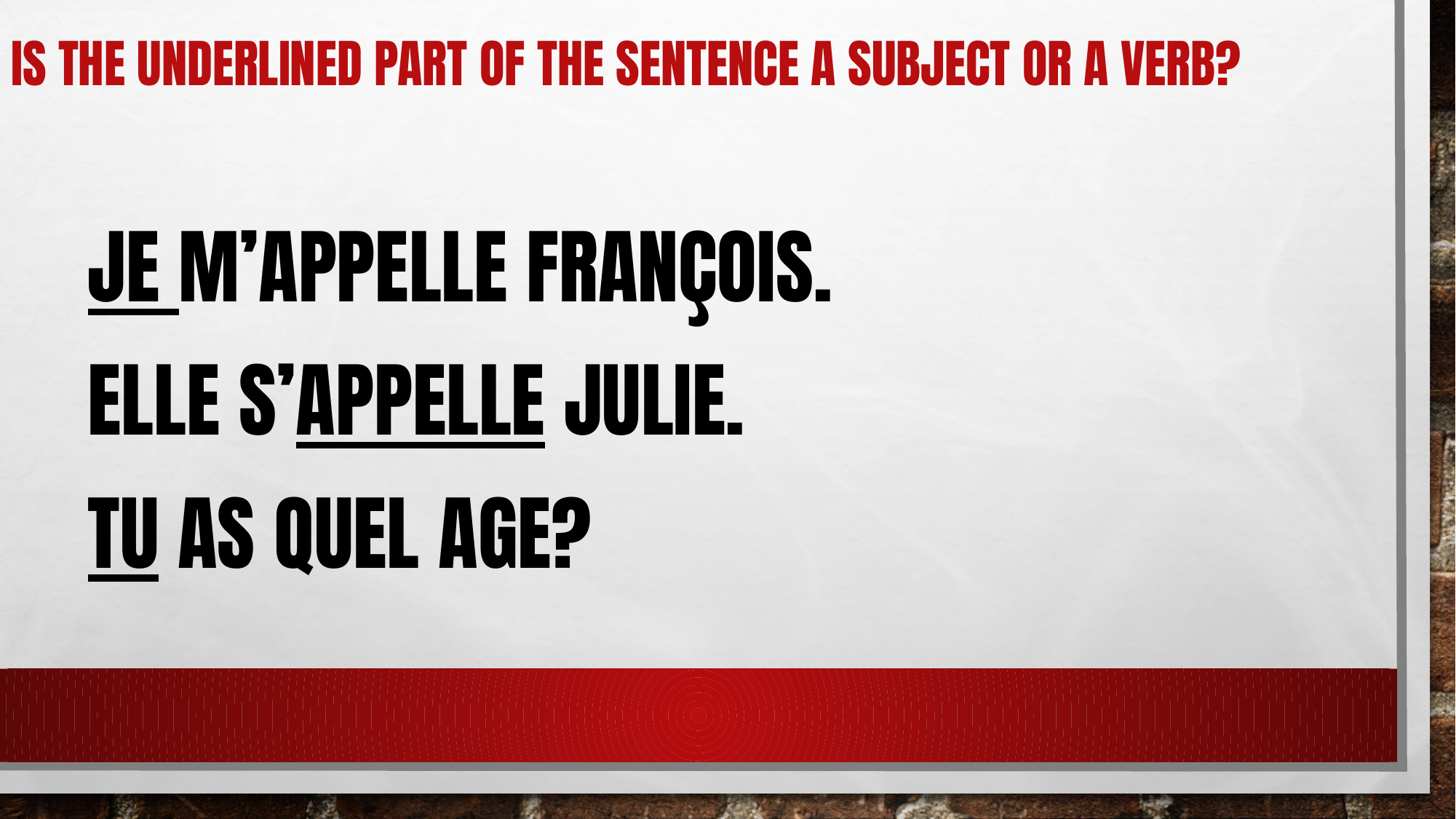

# Is the underlined part of the sentence a subject or a verb?
Je m’appelle François.
Elle s’appelle Julie.
Tu as quel age?